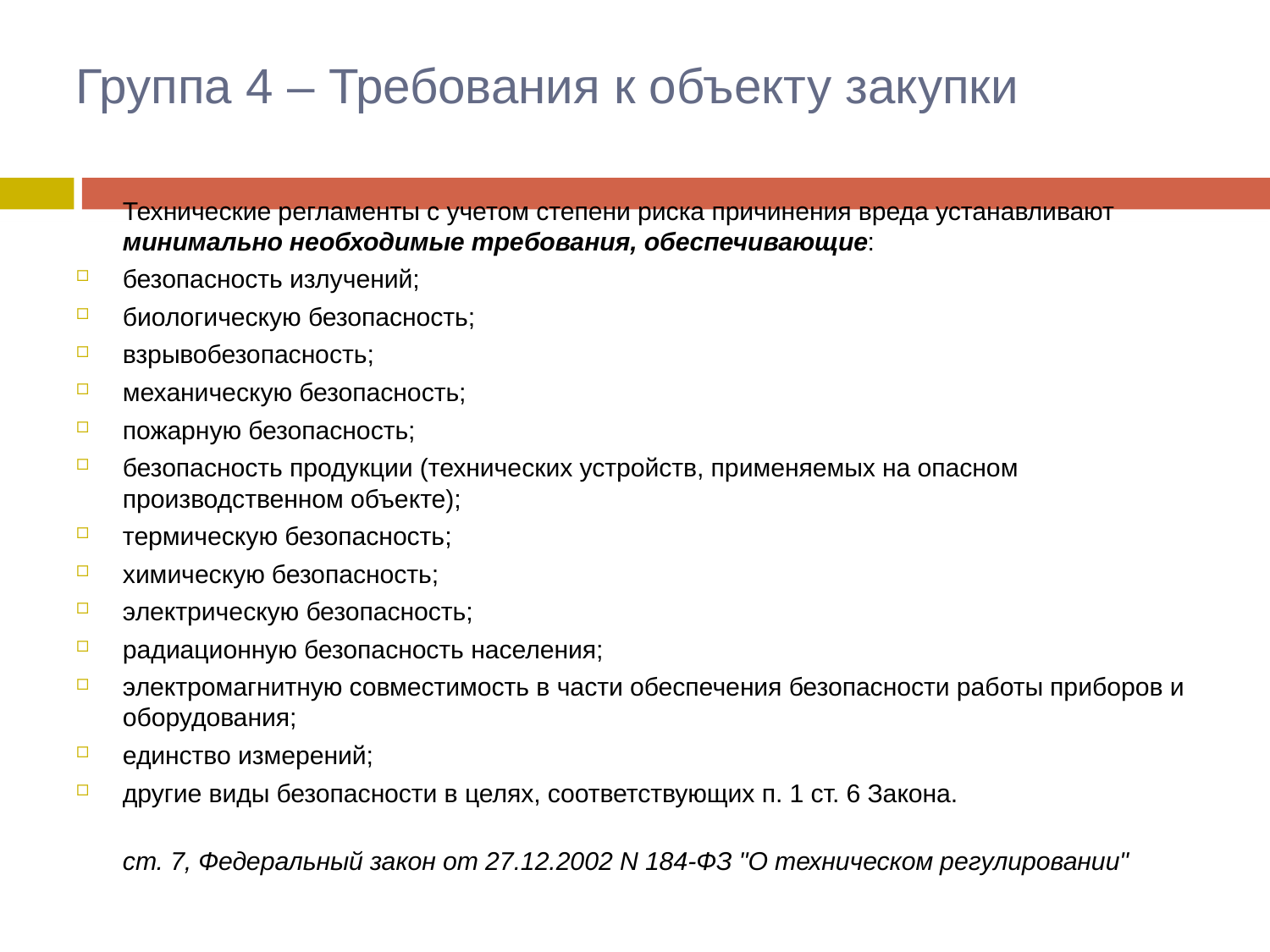

# Группа 4 – Требования к объекту закупки

	Технические регламенты с учетом степени риска причинения вреда устанавливают минимально необходимые требования, обеспечивающие:
безопасность излучений;
биологическую безопасность;
взрывобезопасность;
механическую безопасность;
пожарную безопасность;
безопасность продукции (технических устройств, применяемых на опасном производственном объекте);
термическую безопасность;
химическую безопасность;
электрическую безопасность;
радиационную безопасность населения;
электромагнитную совместимость в части обеспечения безопасности работы приборов и оборудования;
единство измерений;
другие виды безопасности в целях, соответствующих п. 1 ст. 6 Закона.
ст. 7, Федеральный закон от 27.12.2002 N 184-ФЗ "О техническом регулировании"